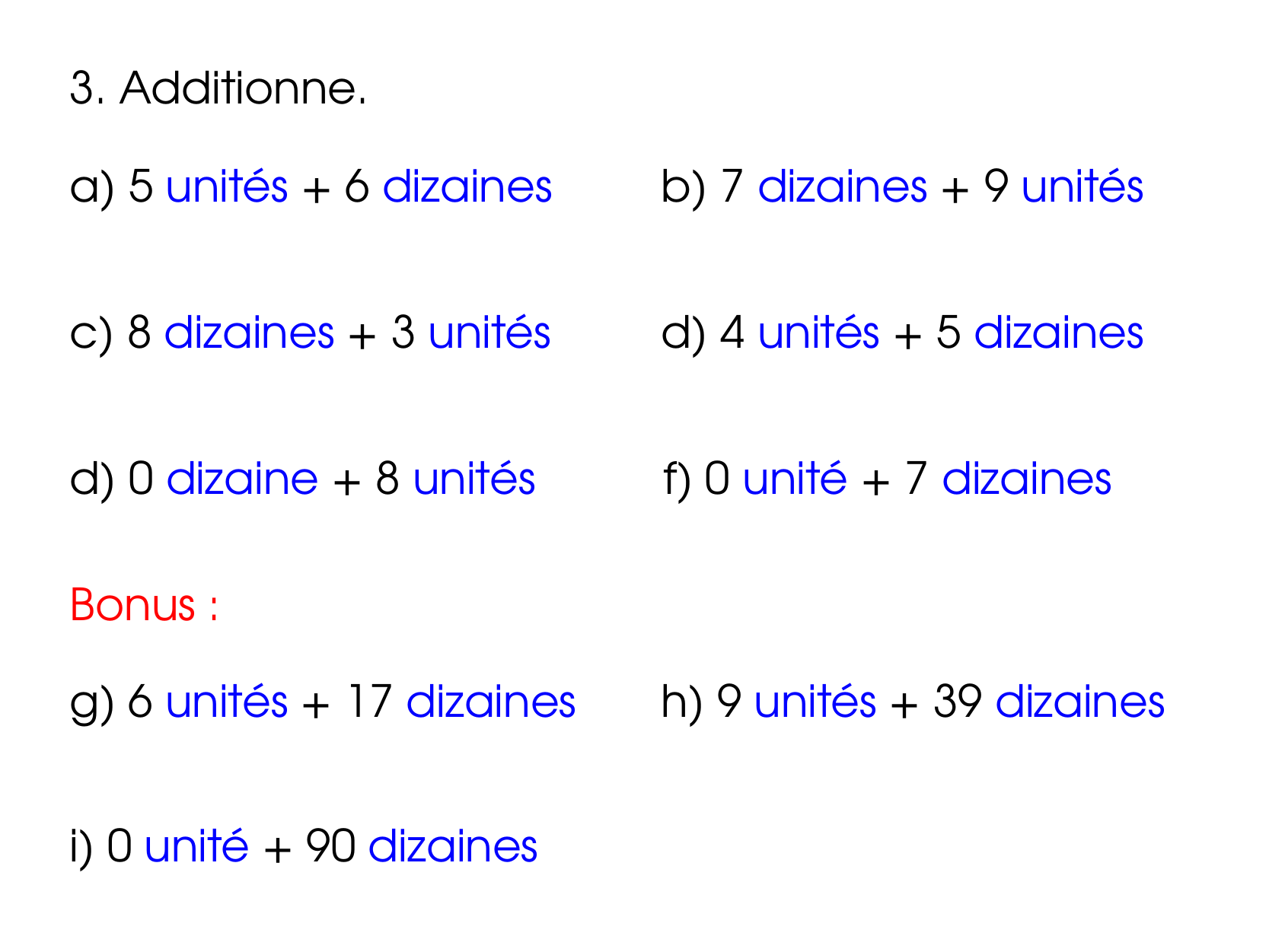

3. Additionne.
a) 5 unités + 6 dizaines
b) 7 dizaines + 9 unités
c) 8 dizaines + 3 unités
d) 4 unités + 5 dizaines
d) 0 dizaine + 8 unités
f) 0 unité + 7 dizaines
Bonus :
g) 6 unités + 17 dizaines
h) 9 unités + 39 dizaines
i) 0 unité + 90 dizaines